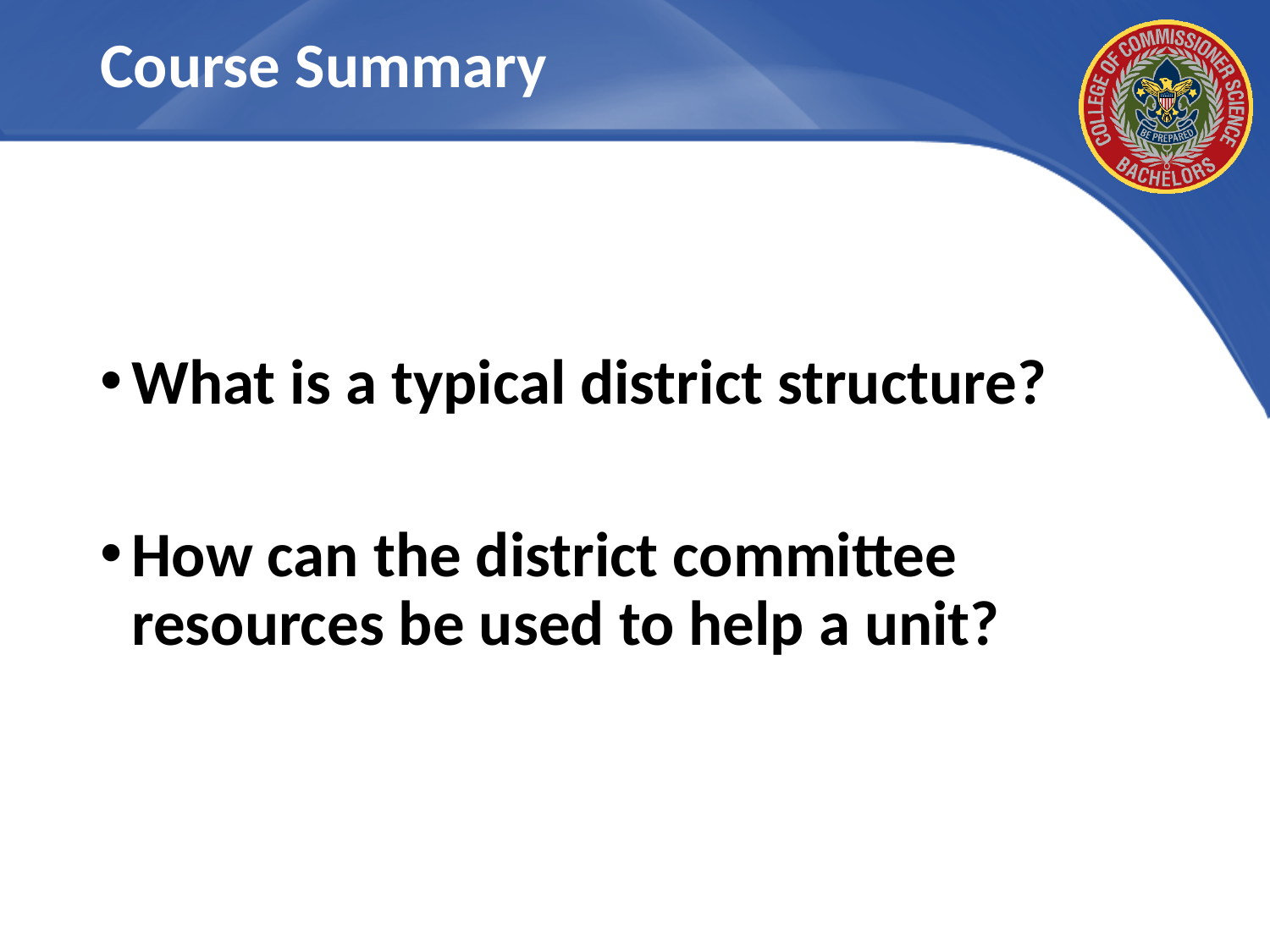

# Course Summary
What is a typical district structure?

How can the district committee resources be used to help a unit?